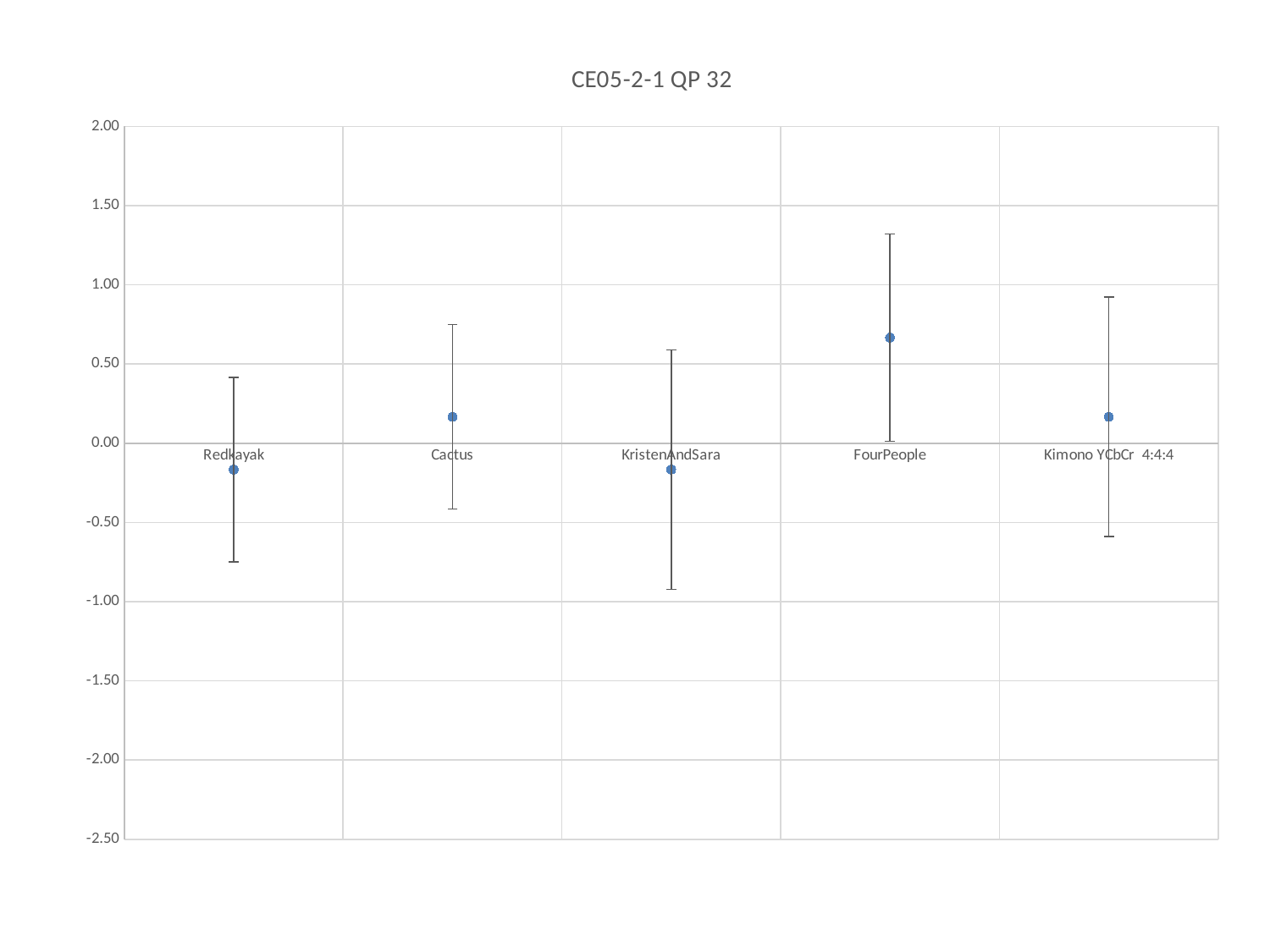

### Chart:

| Category |  |
|---|---|
| Redkayak | -0.166666666666667 |
| Cactus | 0.166666666666667 |
| KristenAndSara | -0.166666666666667 |
| FourPeople | 0.666666666666667 |
| Kimono YCbCr  4:4:4 | 0.166666666666667 |